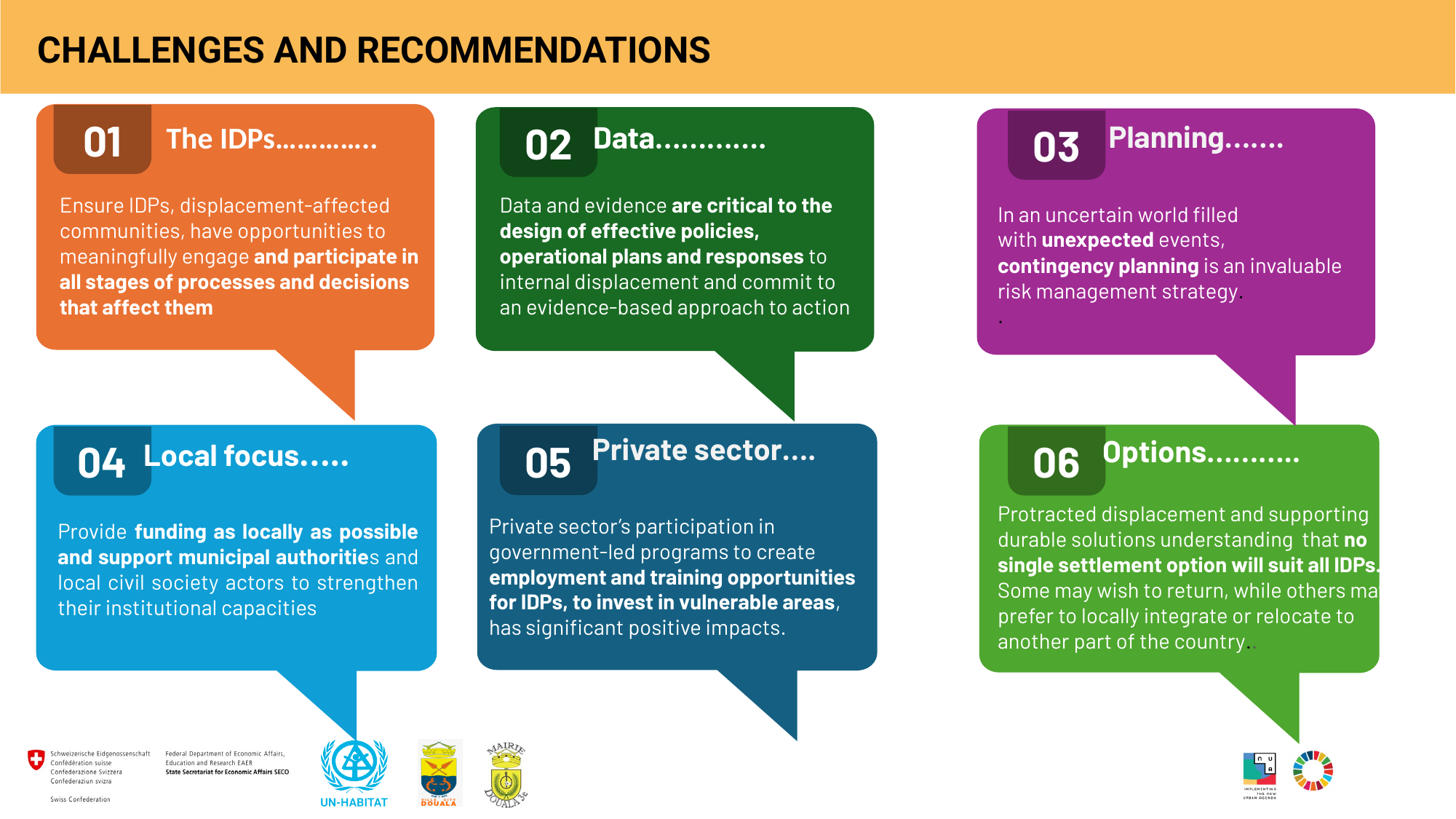

CHALLENGES AND RECOMMENDATIONS

01

02

03
Planning…….
In an uncertain world filled with unexpected events, contingency planning is an invaluable risk management strategy.
.

Data………….
The IDPs…………..
Ensure IDPs, displacement-affected communities, have opportunities to meaningfully engage and participate in all stages of processes and decisions that affect them
Data and evidence are critical to the design of effective policies, operational plans and responses to internal displacement and commit to an evidence-based approach to action
Local focus…..
Provide funding as locally as possible and support municipal authorities and local civil society actors to strengthen their institutional capacities

Private sector….
Private sector’s participation in government-led programs to create employment and training opportunities for IDPs, to invest in vulnerable areas, has significant positive impacts.

05
Options………..
Protracted displacement and supporting durable solutions understanding  that no single settlement option will suit all IDPs. Some may wish to return, while others may prefer to locally integrate or relocate to another part of the country..
04
06